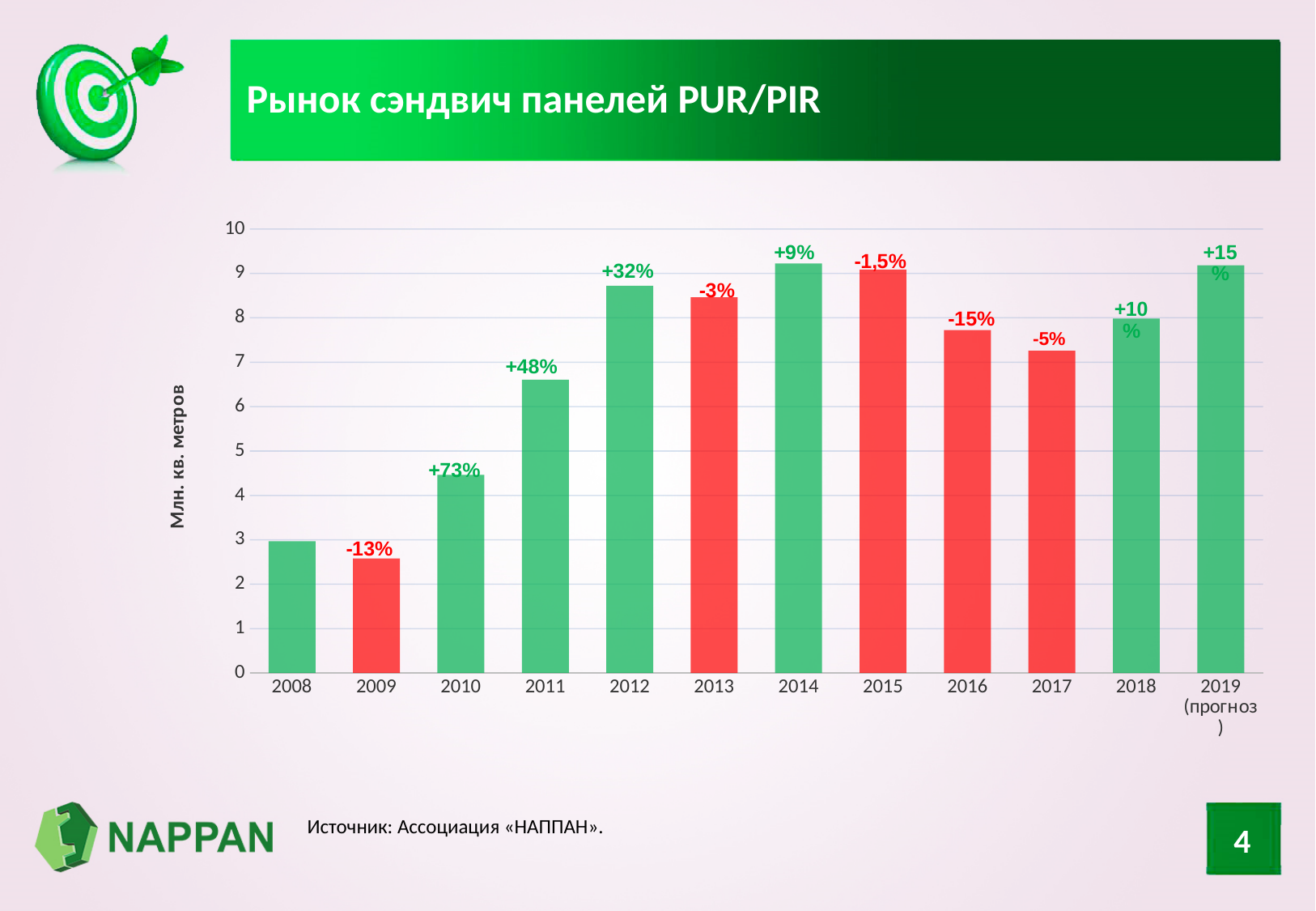

# Рынок сэндвич панелей PUR/PIR

### Chart

| Category | Млн. кв. метров |
|---|---|
| 2008 | 2.9667852 |
| 2009 | 2.5811031239999997 |
| 2010 | 4.465308404519999 |
| 2011 | 6.608656438689598 |
| 2012 | 8.72342649907027 |
| 2013 | 8.46172370409816 |
| 2014 | 9.223278837466996 |
| 2015 | 9.084929654904991 |
| 2016 | 7.722190206669242 |
| 2017 | 7.258858794269087 |
| 2018 | 7.984744673695996 |
| 2019 (прогноз) | 9.182456374750394 |
4
Источник: Ассоциация «НАППАН».